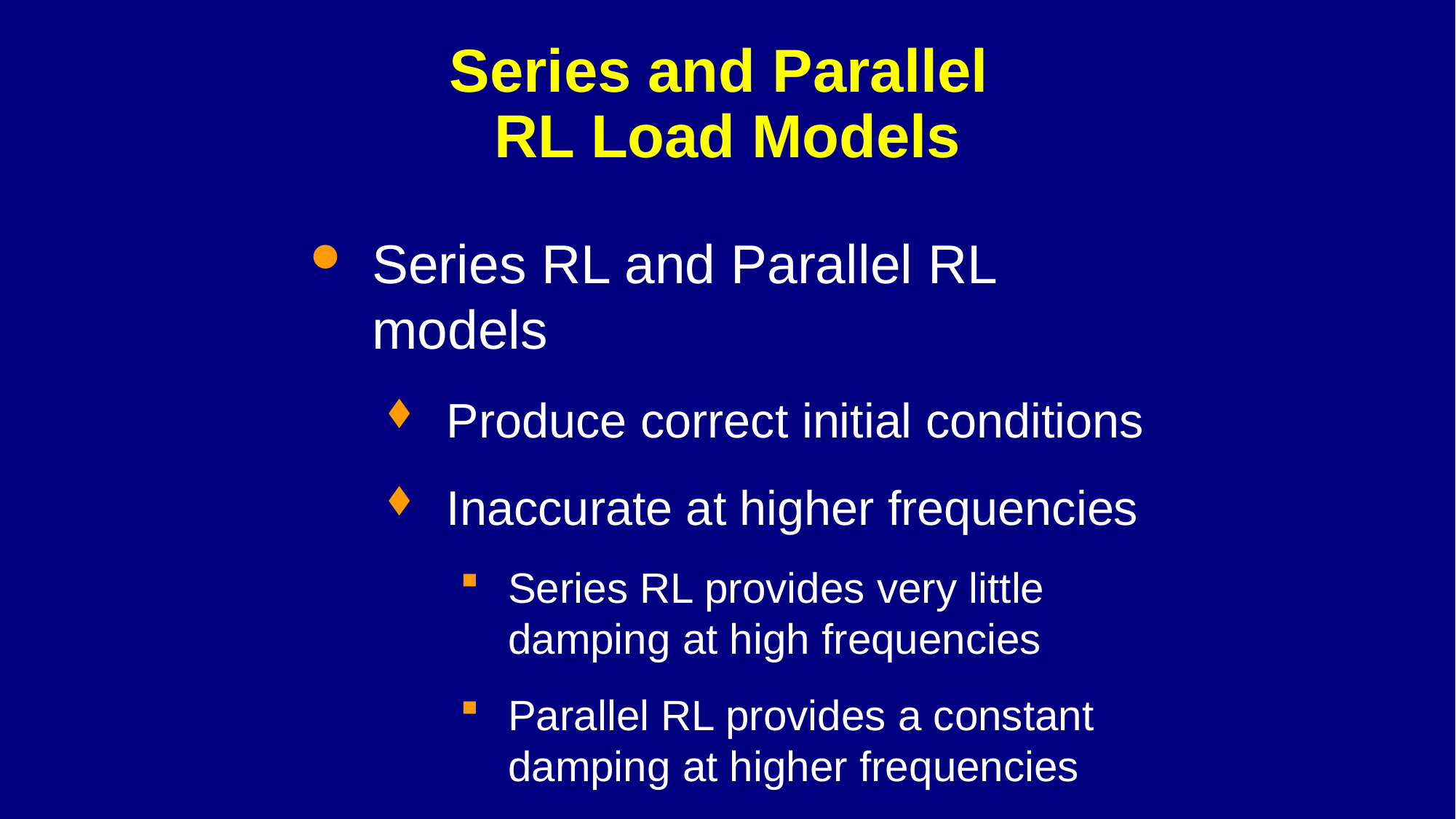

# Series and Parallel RL Load Models
Series RL and Parallel RL models
Produce correct initial conditions
Inaccurate at higher frequencies
Series RL provides very little damping at high frequencies
Parallel RL provides a constant damping at higher frequencies